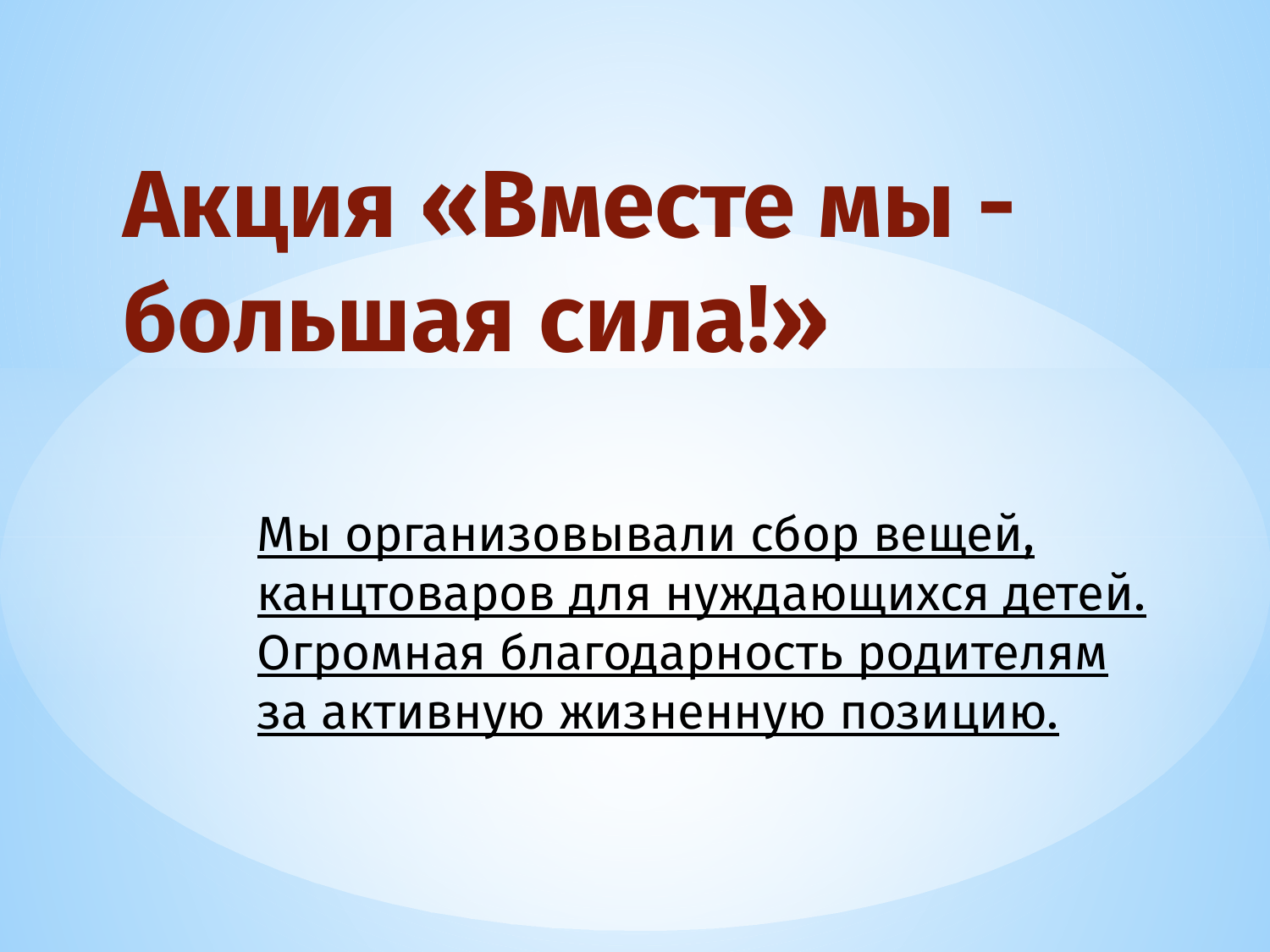

# Акция «Вместе мы - большая сила!»
Мы организовывали сбор вещей, канцтоваров для нуждающихся детей. Огромная благодарность родителям за активную жизненную позицию.